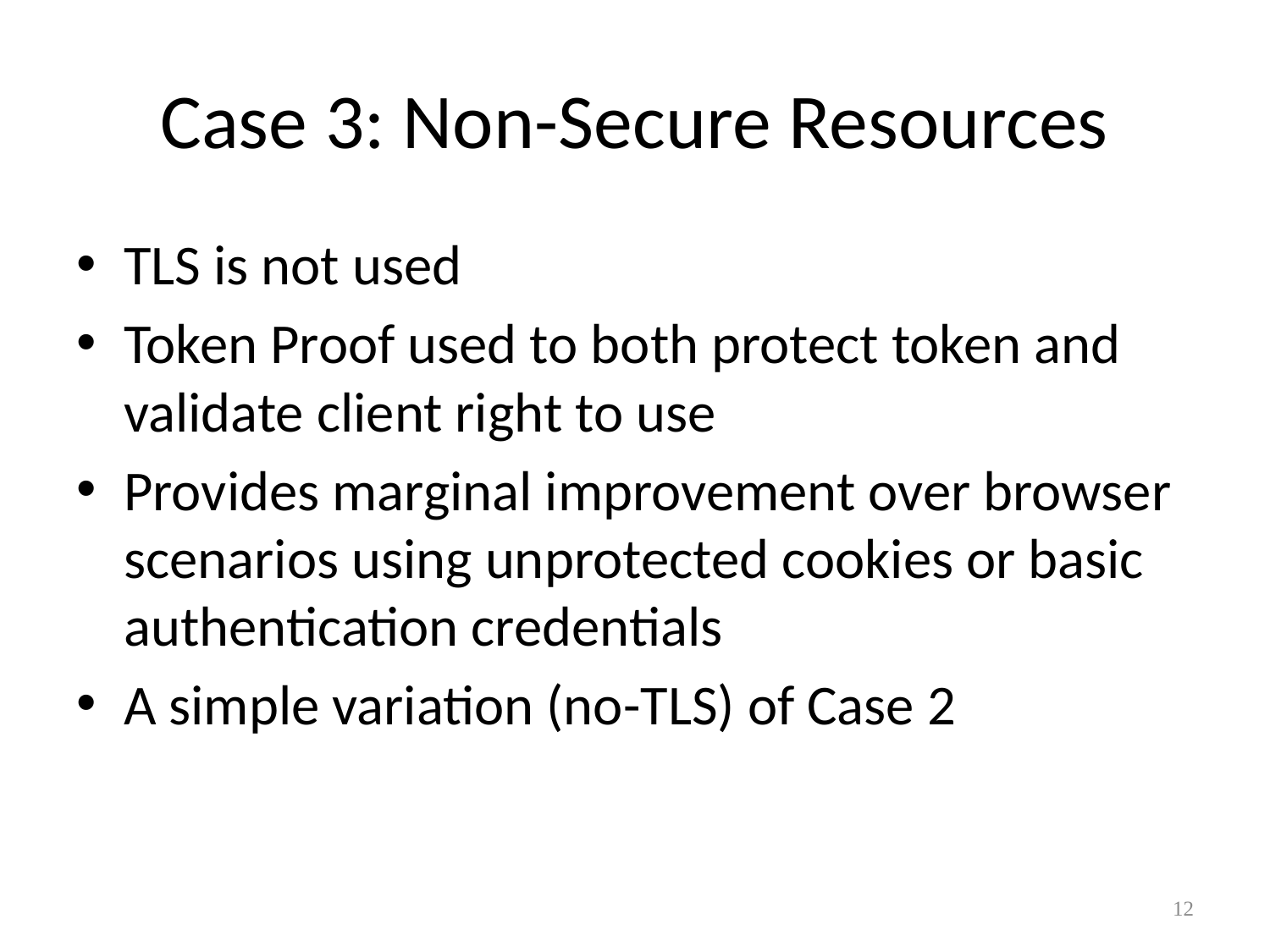

# Case 3: Non-Secure Resources
TLS is not used
Token Proof used to both protect token and validate client right to use
Provides marginal improvement over browser scenarios using unprotected cookies or basic authentication credentials
A simple variation (no-TLS) of Case 2
12-07-03
CONFIDENTIAL
12